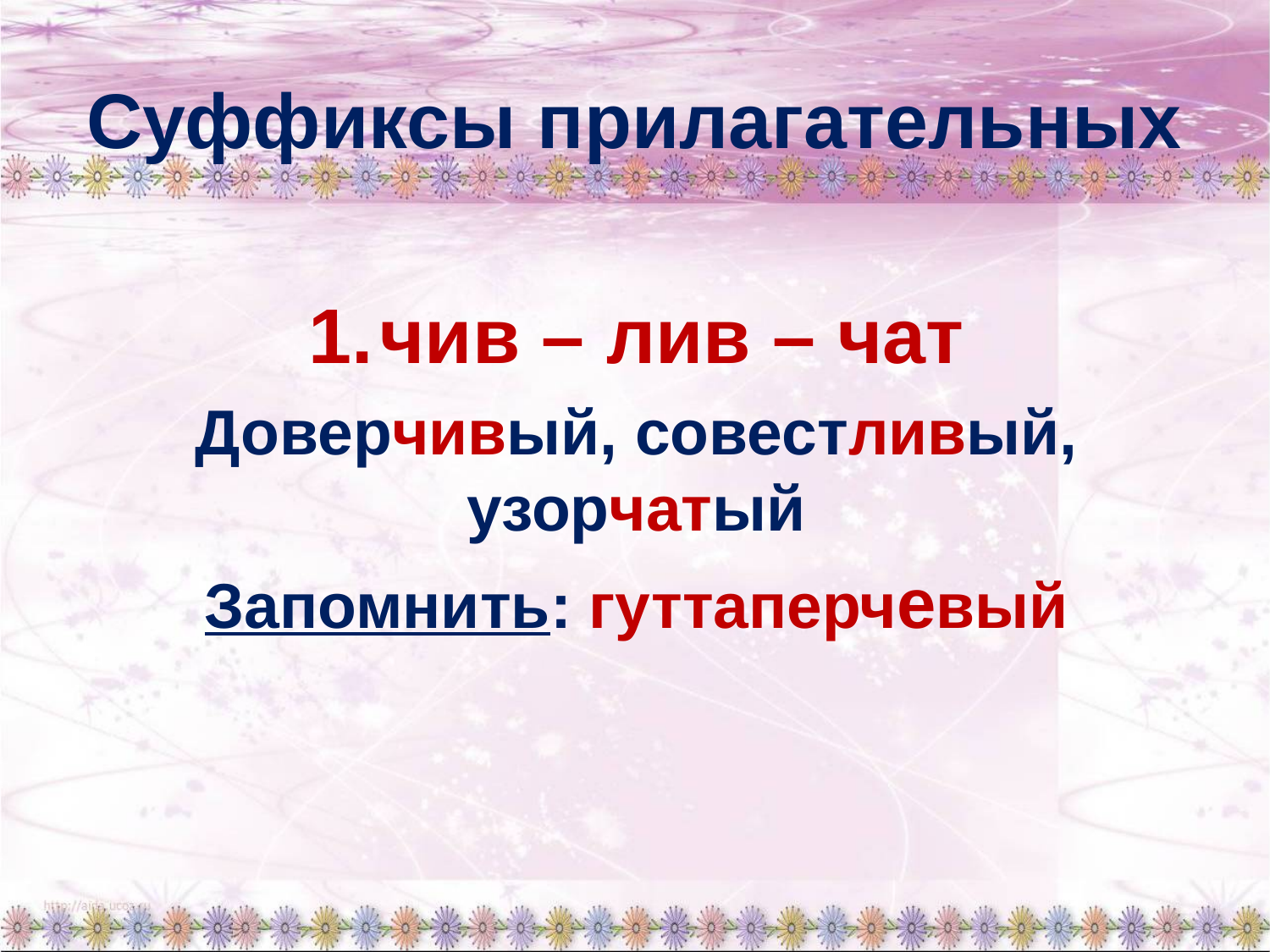

# Суффиксы прилагательных

чив – лив – чат
Доверчивый, совестливый, узорчатый
Запомнить: гуттаперчевый